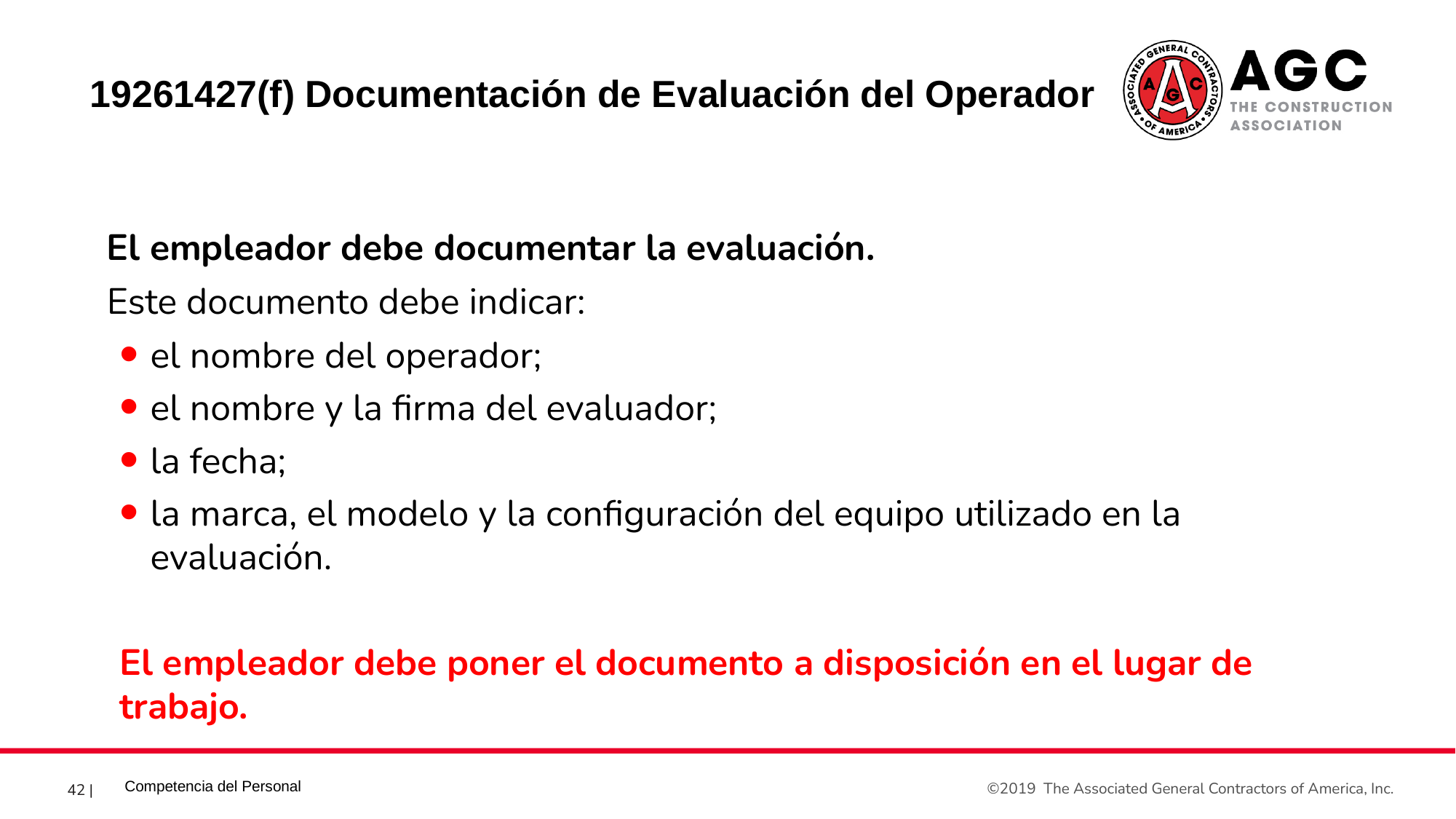

19261427(f) Documentación de Evaluación del Operador

El empleador debe documentar la evaluación.
Este documento debe indicar:
el nombre del operador;
el nombre y la firma del evaluador;
la fecha;
la marca, el modelo y la configuración del equipo utilizado en la evaluación.

El empleador debe poner el documento a disposición en el lugar de trabajo.
Competencia del Personal